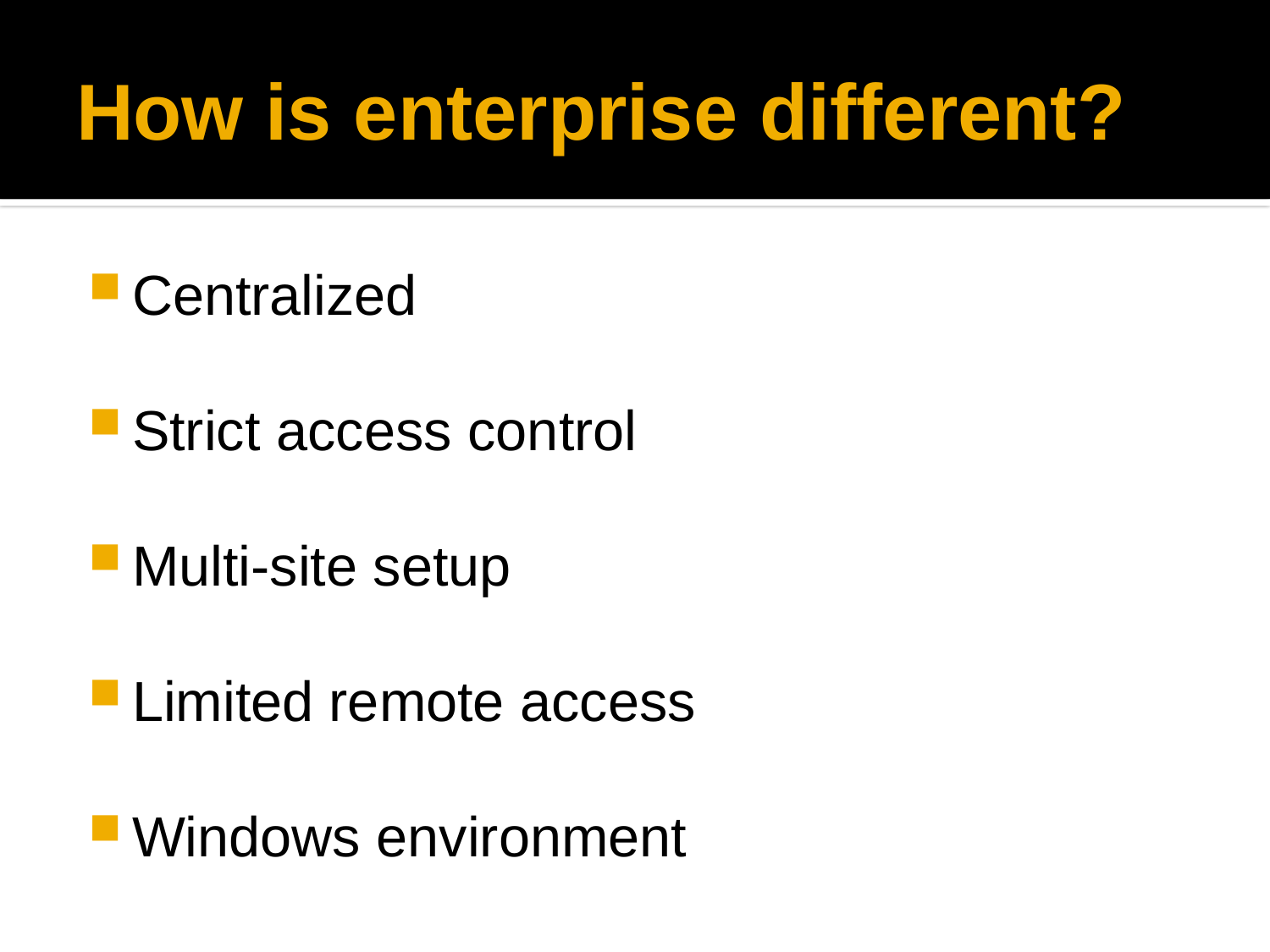

# How is enterprise different?
Centralized

Strict access control

Multi-site setup

Limited remote access

Windows environment